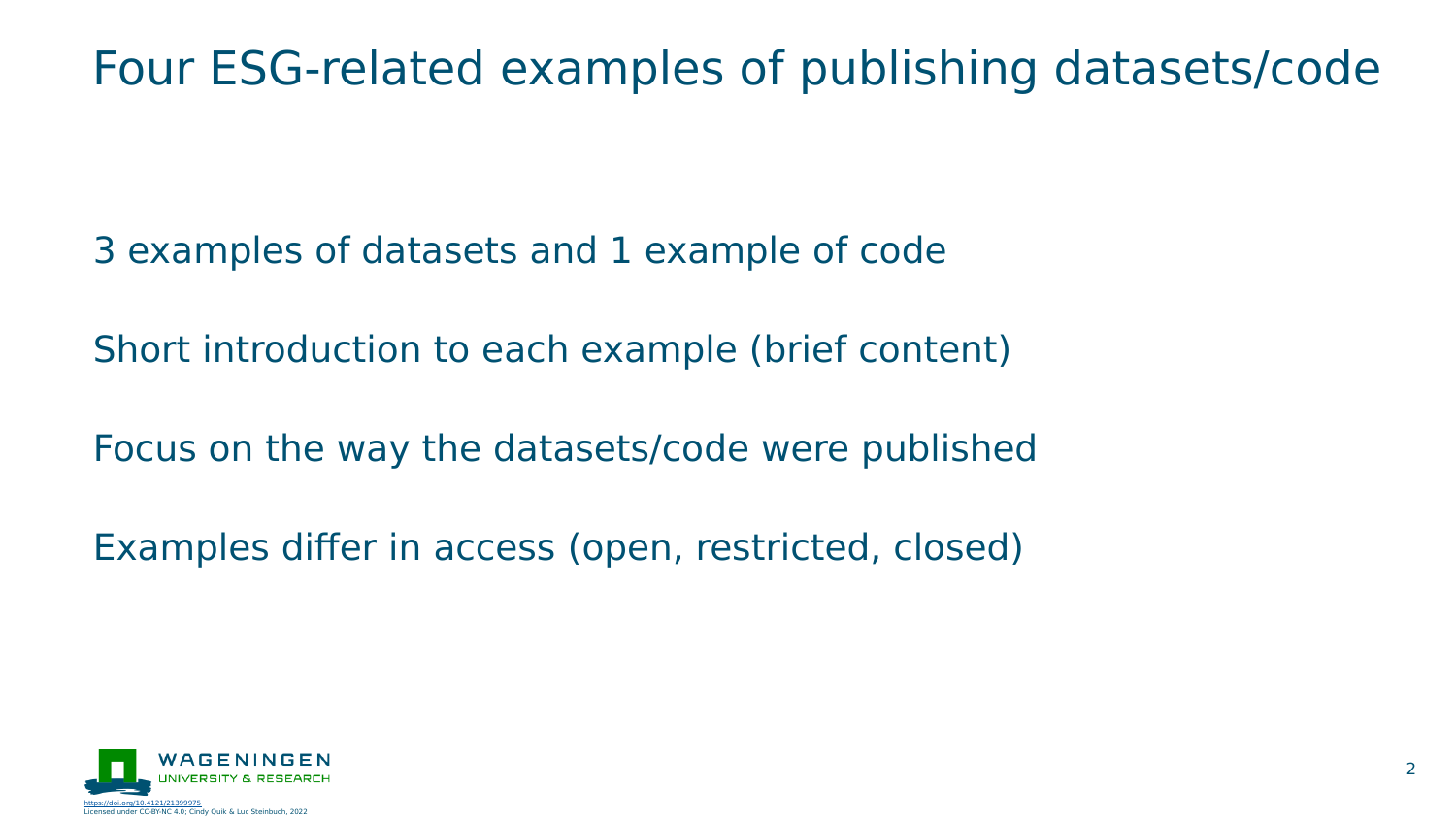

# Four ESG-related examples of publishing datasets/code
3 examples of datasets and 1 example of code
Short introduction to each example (brief content)
Focus on the way the datasets/code were published
Examples differ in access (open, restricted, closed)
2